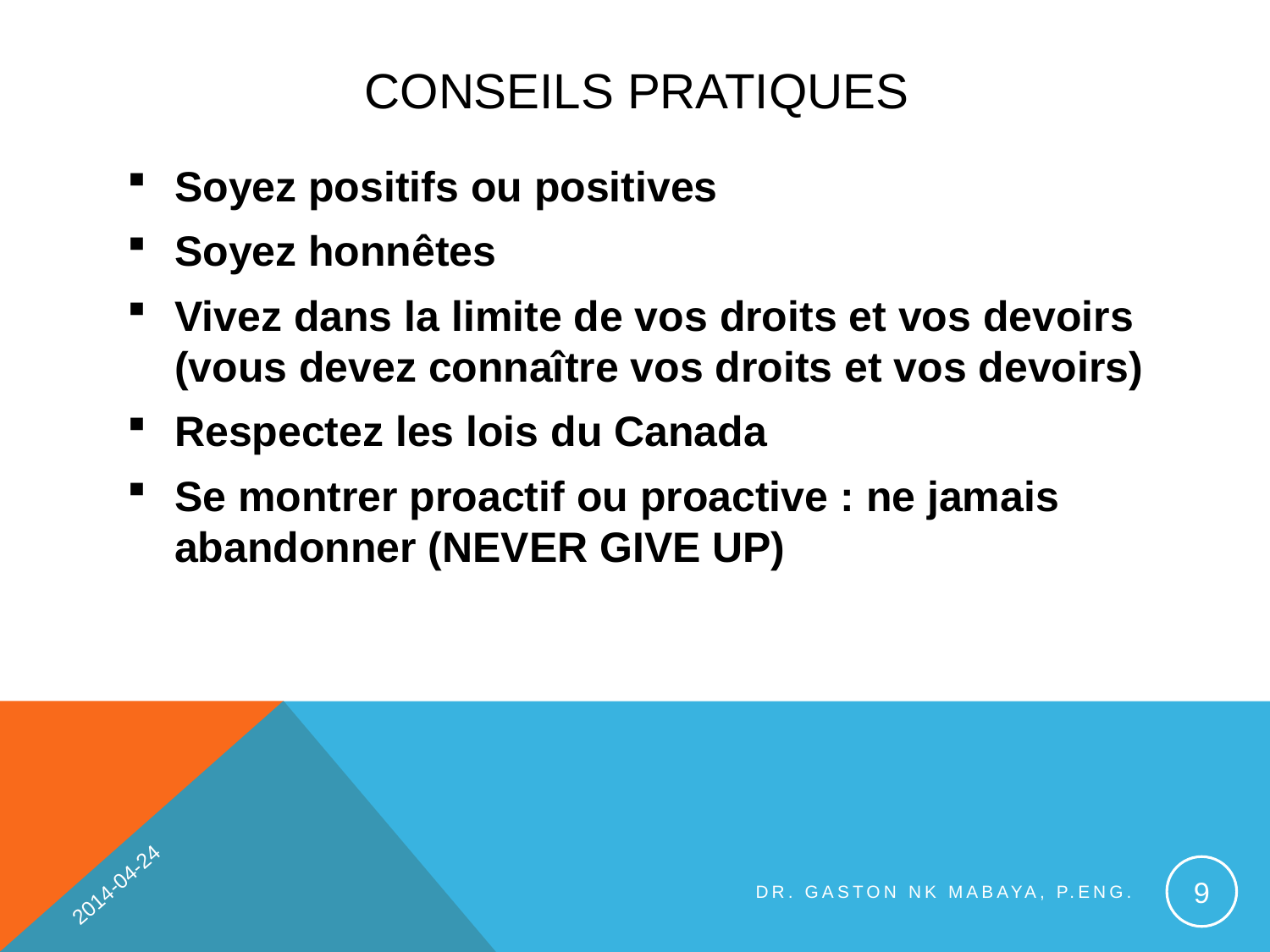

# Conseils pratiques
Soyez positifs ou positives
Soyez honnêtes
Vivez dans la limite de vos droits et vos devoirs (vous devez connaître vos droits et vos devoirs)
Respectez les lois du Canada
Se montrer proactif ou proactive : ne jamais abandonner (NEVER GIVE UP)

2014-04-24
9
Dr. Gaston NK Mabaya, P.Eng.